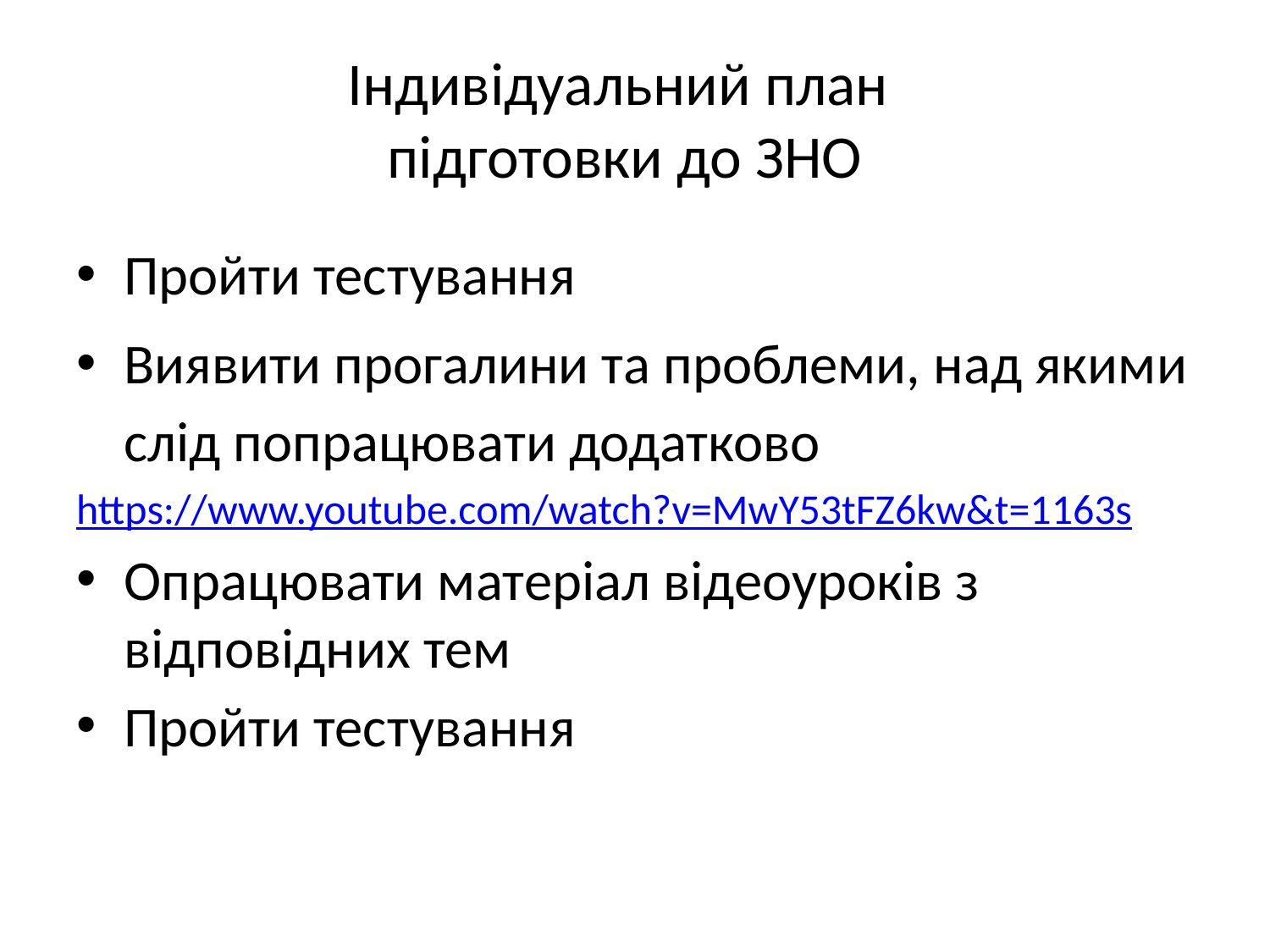

# Індивідуальний план підготовки до ЗНО
Пройти тестування
Виявити прогалини та проблеми, над якими слід попрацювати додатково
https://www.youtube.com/watch?v=MwY53tFZ6kw&t=1163s
Опрацювати матеріал відеоуроків з відповідних тем
Пройти тестування